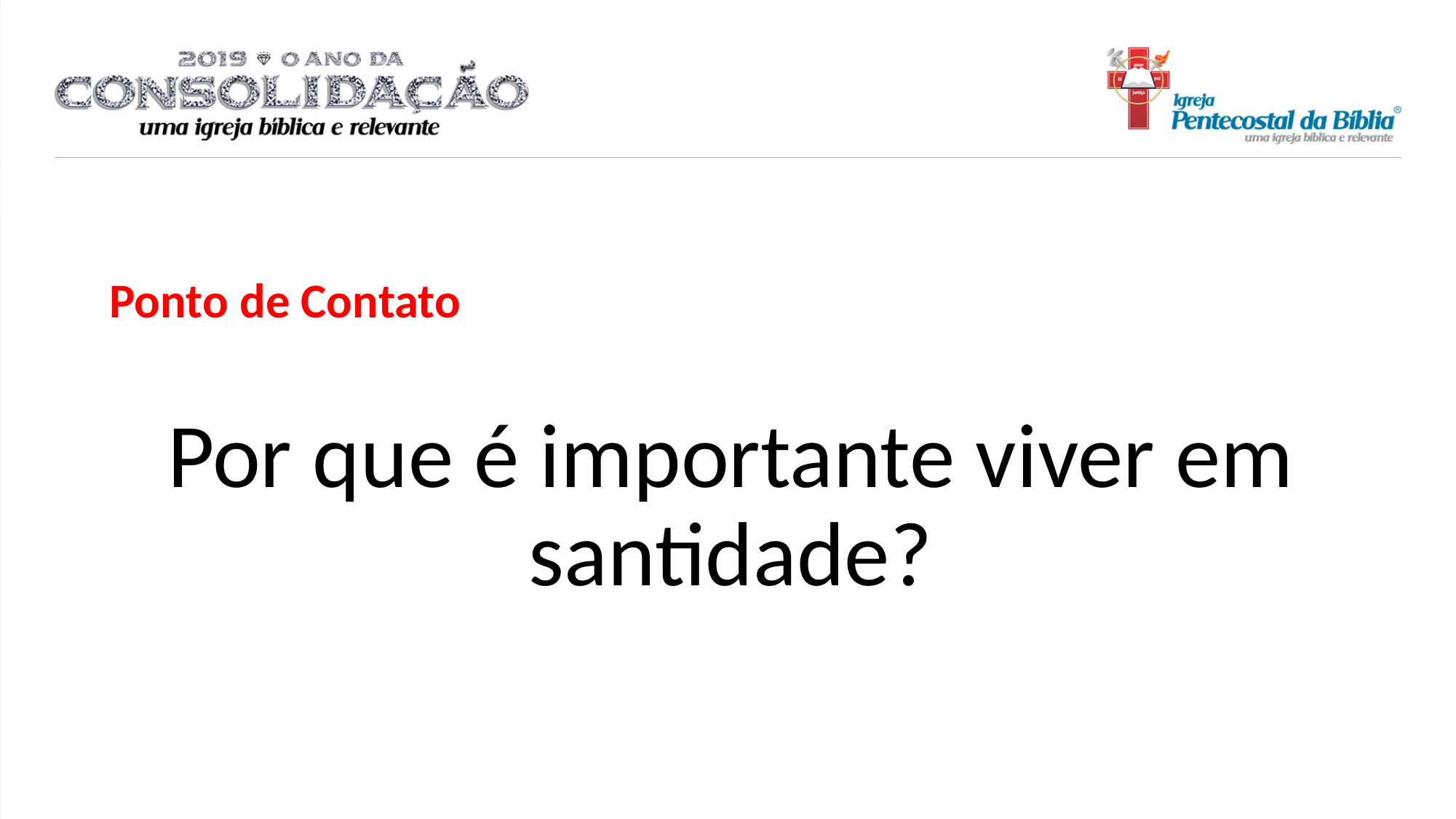

Ponto de Contato

Por que é importante viver em santidade?